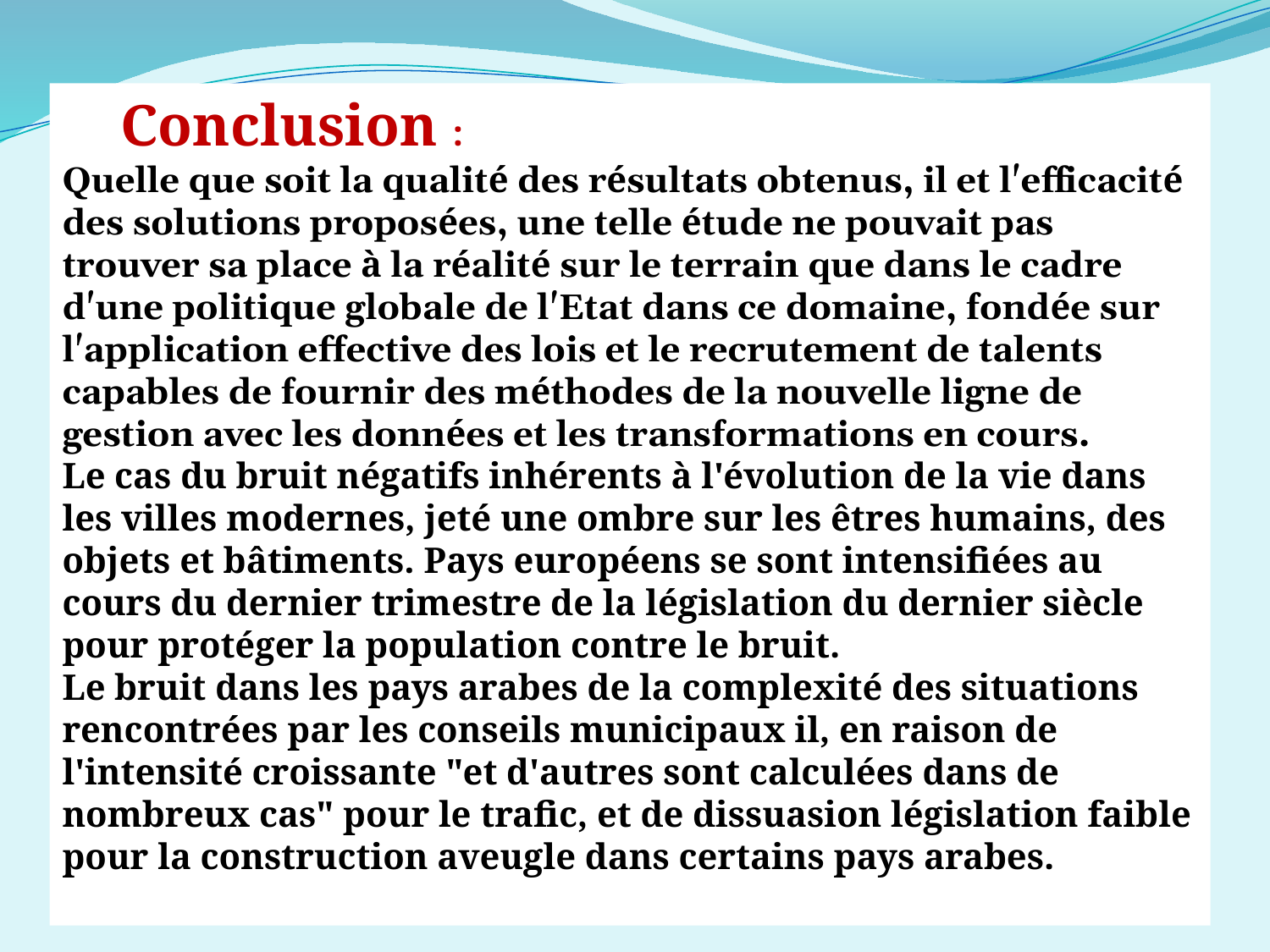

Conclusion :
Quelle que soit la qualité des résultats obtenus, il et l'efficacité des solutions proposées, une telle étude ne pouvait pas trouver sa place à la réalité sur le terrain que dans le cadre d'une politique globale de l'Etat dans ce domaine, fondée sur l'application effective des lois et le recrutement de talents capables de fournir des méthodes de la nouvelle ligne de gestion avec les données et les transformations en cours.
Le cas du bruit négatifs inhérents à l'évolution de la vie dans les villes modernes, jeté une ombre sur les êtres humains, des objets et bâtiments. Pays européens se sont intensifiées au cours du dernier trimestre de la législation du dernier siècle pour protéger la population contre le bruit.
Le bruit dans les pays arabes de la complexité des situations rencontrées par les conseils municipaux il, en raison de l'intensité croissante "et d'autres sont calculées dans de nombreux cas" pour le trafic, et de dissuasion législation faible pour la construction aveugle dans certains pays arabes.